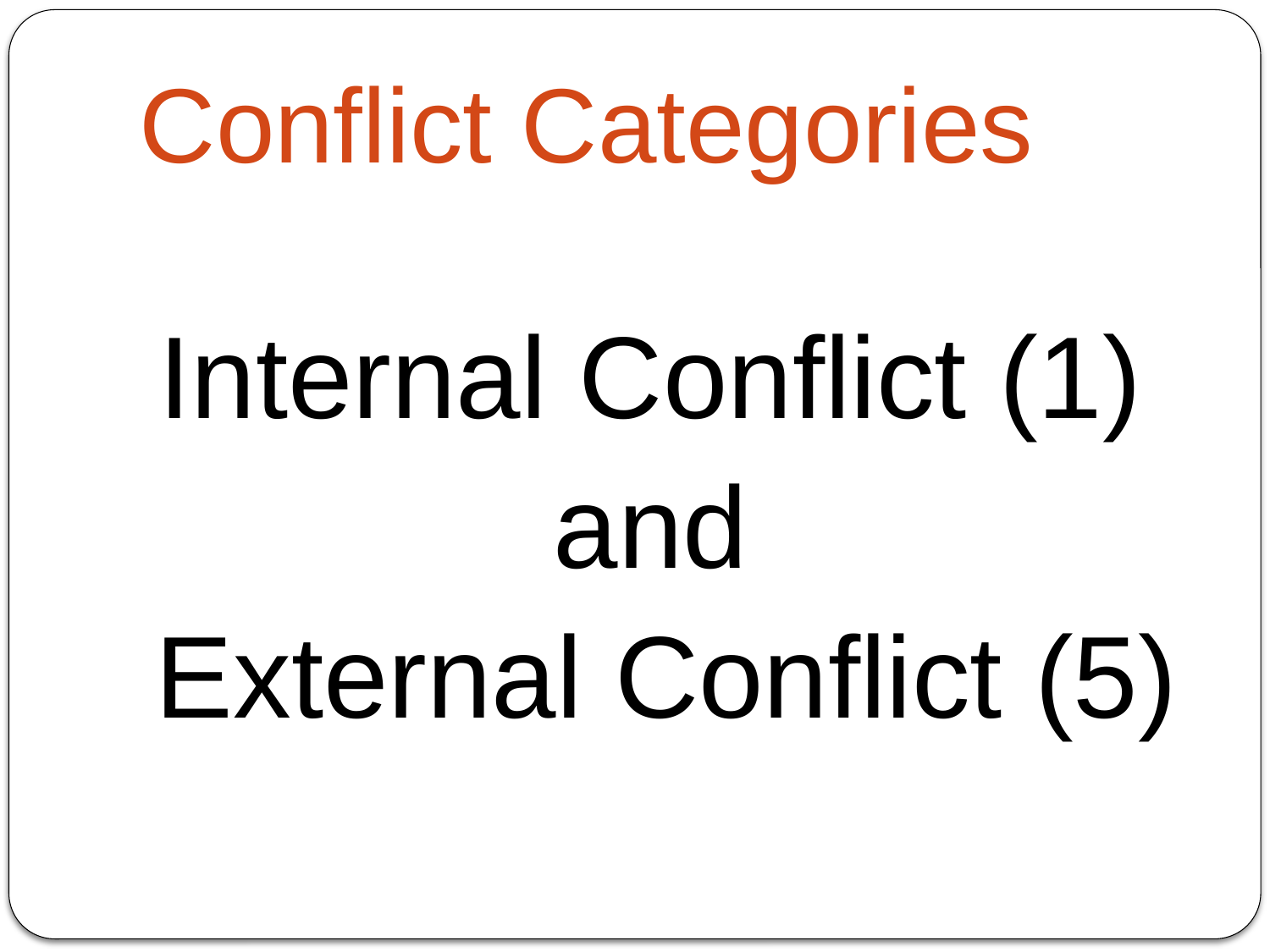

# Conflict Categories

Internal Conflict (1)
and
External Conflict (5)